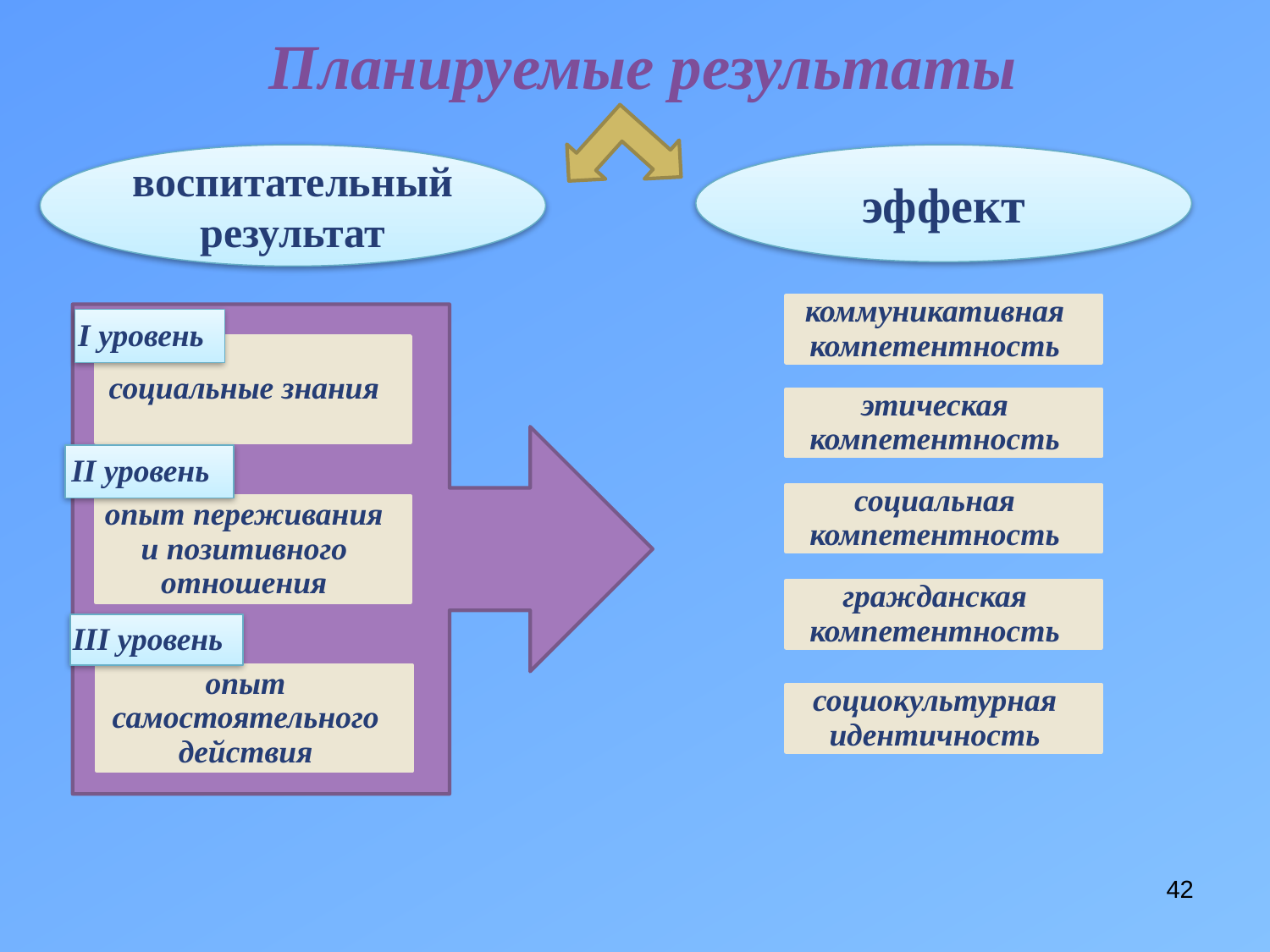

# Планируемые результаты

воспитательный результат
эффект

коммуникативная компетентность

I уровень

социальные знания

этическая компетентность
II уровень

социальная компетентность

опыт переживания и позитивного отношения

гражданская компетентность
III уровень

опыт самостоятельного действия

социокультурная идентичность
42